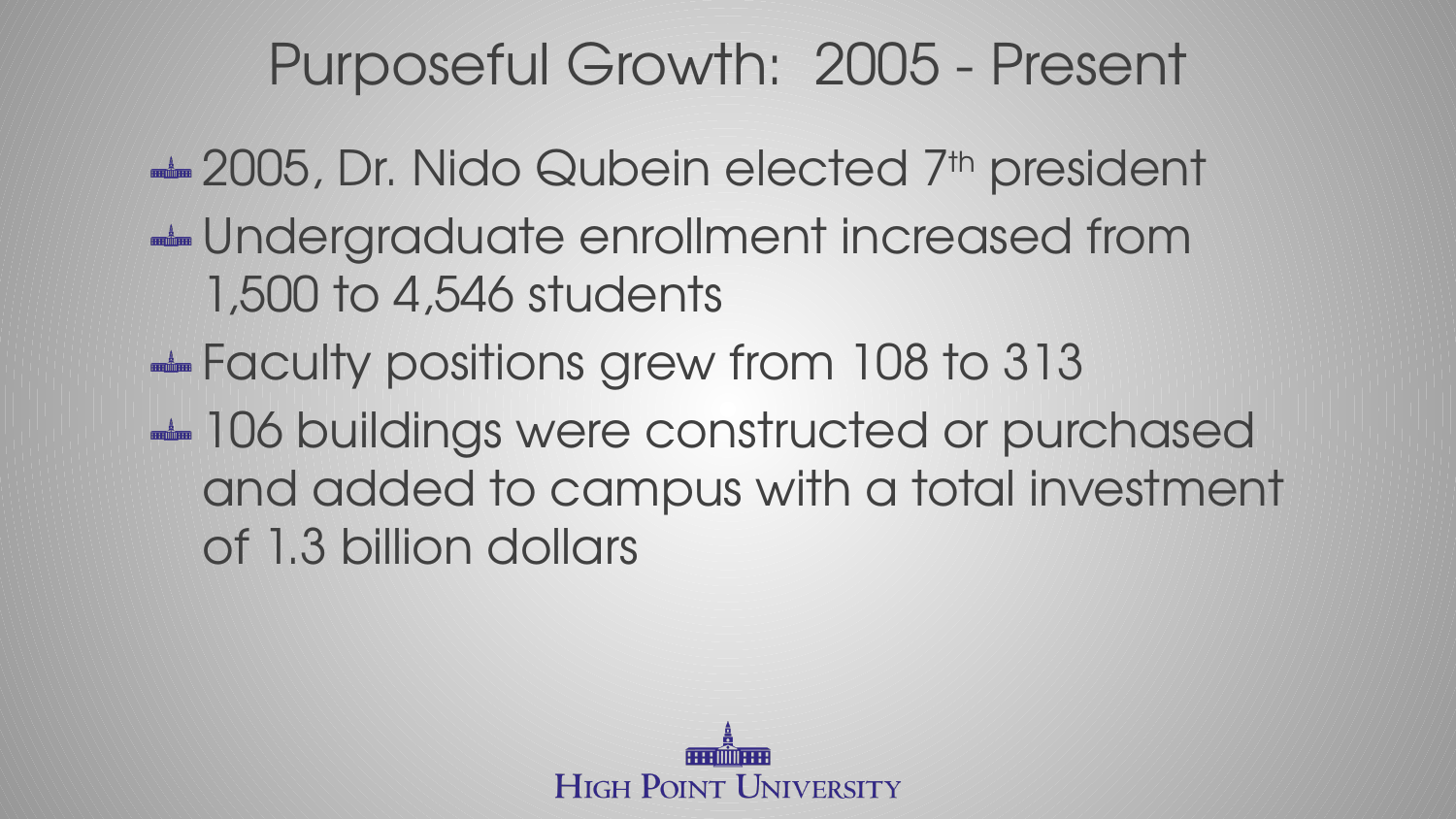

Purposeful Growth:  2005 - Present
2005, Dr. Nido Qubein elected 7th president
Undergraduate enrollment increased from 1,500 to 4,546 students
Faculty positions grew from 108 to 313
106 buildings were constructed or purchased and added to campus with a total investment of 1.3 billion dollars